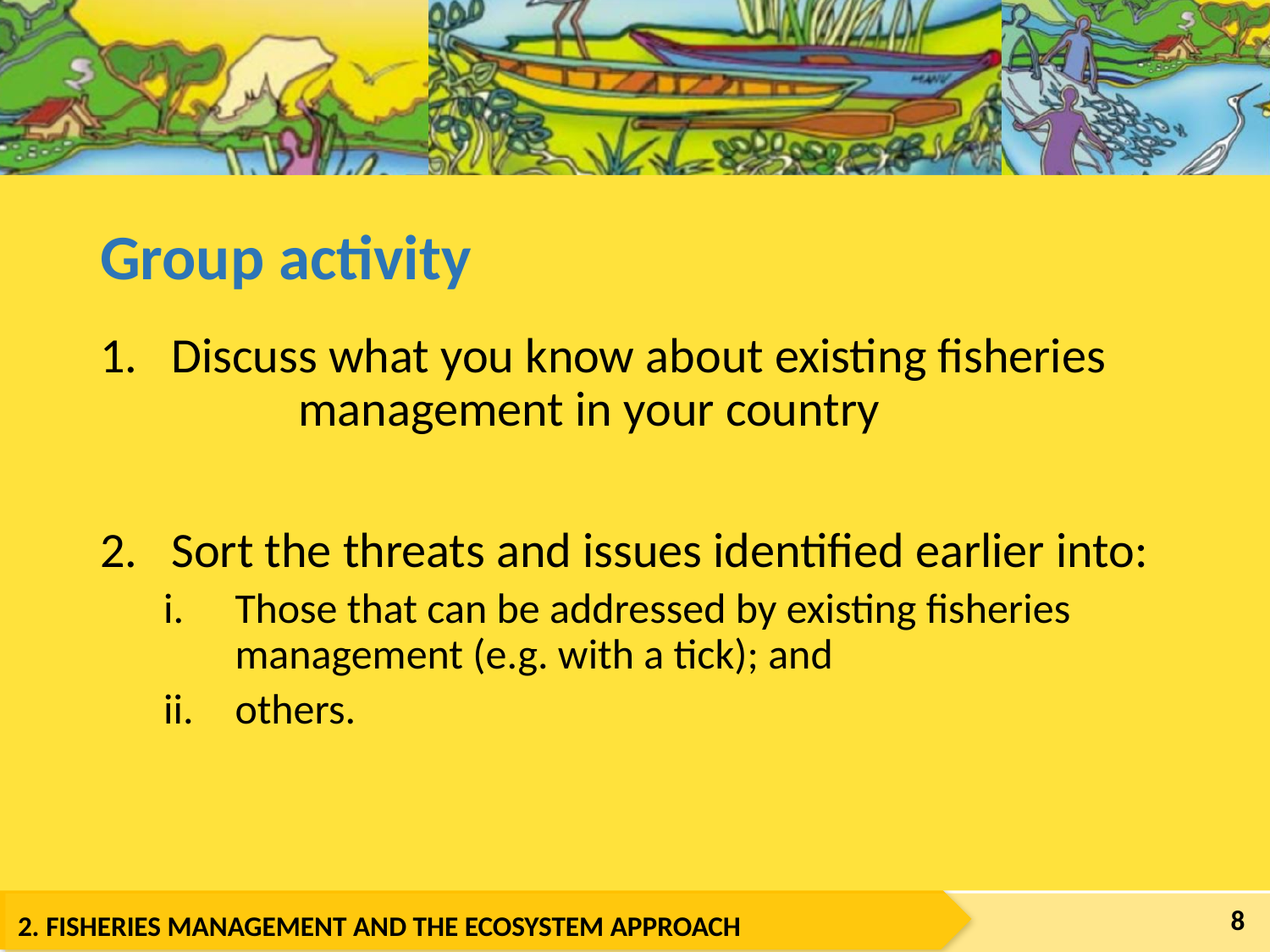

# Group activity
Discuss what you know about existing fisheries 	management in your country

Sort the threats and issues identified earlier into:
Those that can be addressed by existing fisheries management (e.g. with a tick); and
others.

8